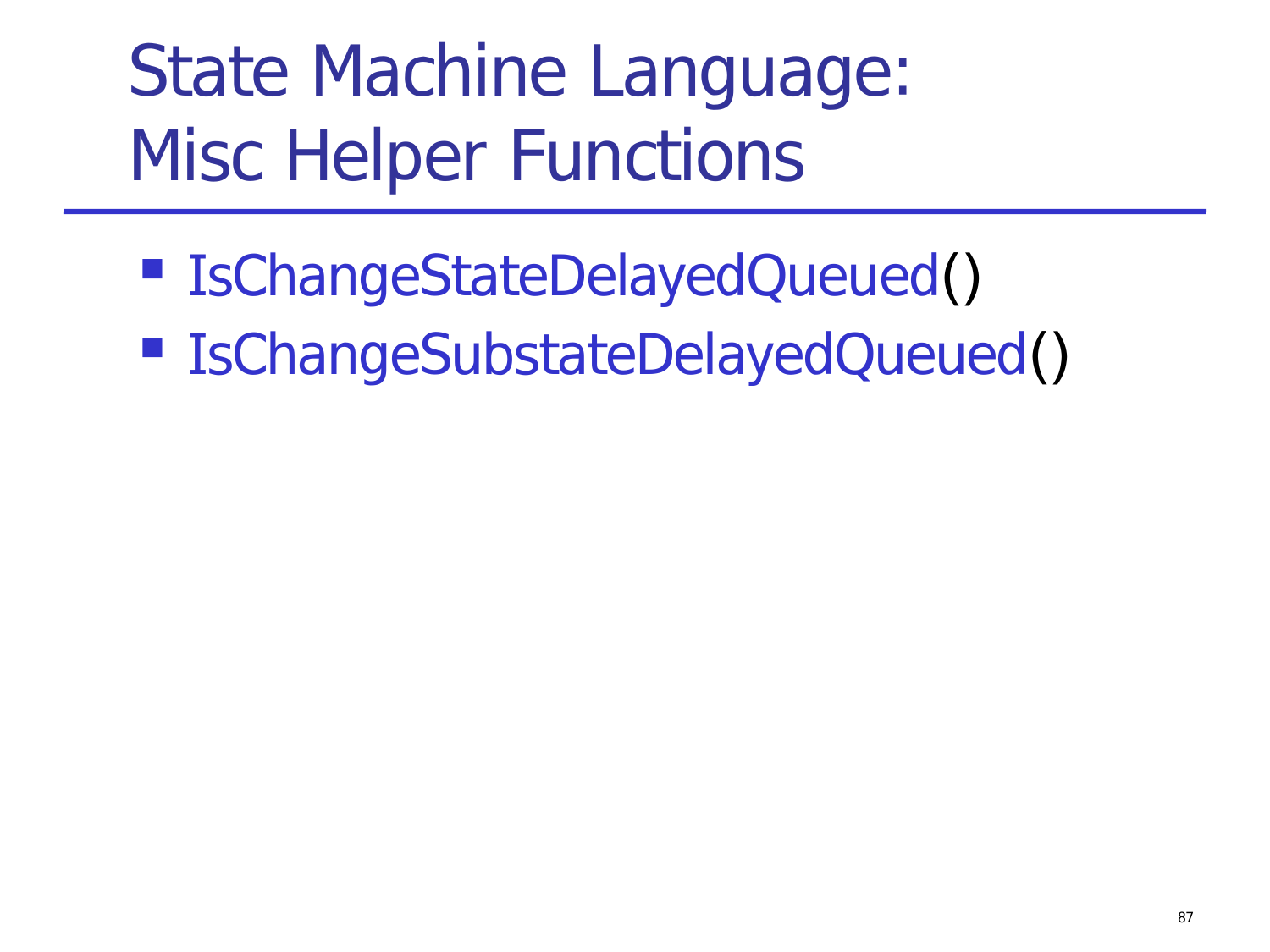

# State Machine Language: Misc Helper Functions
IsChangeStateDelayedQueued()
IsChangeSubstateDelayedQueued()
87